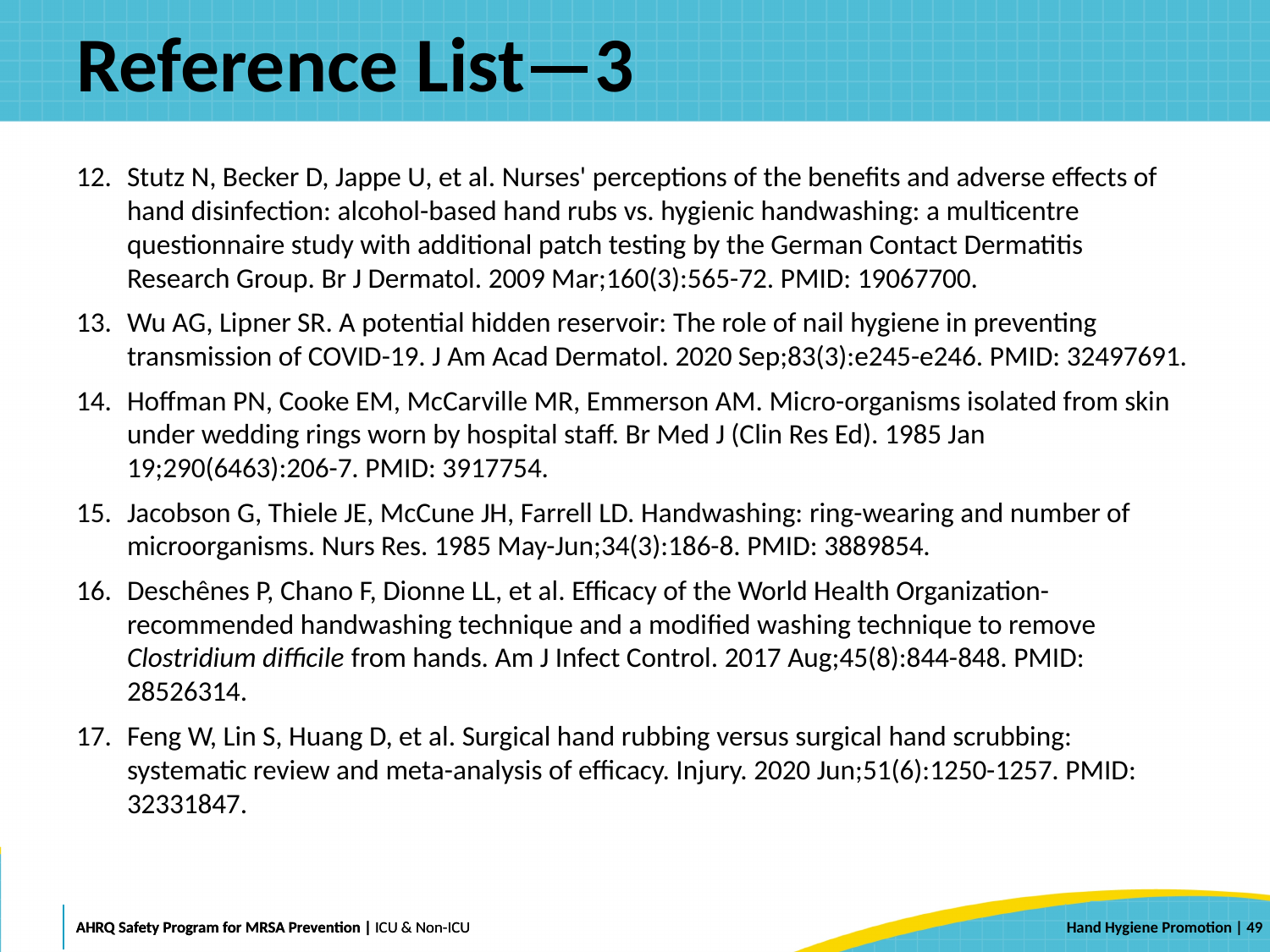

# Reference List—3
Stutz N, Becker D, Jappe U, et al. Nurses' perceptions of the benefits and adverse effects of hand disinfection: alcohol-based hand rubs vs. hygienic handwashing: a multicentre questionnaire study with additional patch testing by the German Contact Dermatitis Research Group. Br J Dermatol. 2009 Mar;160(3):565-72. PMID: 19067700.
Wu AG, Lipner SR. A potential hidden reservoir: The role of nail hygiene in preventing transmission of COVID-19. J Am Acad Dermatol. 2020 Sep;83(3):e245-e246. PMID: 32497691.
Hoffman PN, Cooke EM, McCarville MR, Emmerson AM. Micro-organisms isolated from skin under wedding rings worn by hospital staff. Br Med J (Clin Res Ed). 1985 Jan 19;290(6463):206-7. PMID: 3917754.
Jacobson G, Thiele JE, McCune JH, Farrell LD. Handwashing: ring-wearing and number of microorganisms. Nurs Res. 1985 May-Jun;34(3):186-8. PMID: 3889854.
Deschênes P, Chano F, Dionne LL, et al. Efficacy of the World Health Organization-recommended handwashing technique and a modified washing technique to remove Clostridium difficile from hands. Am J Infect Control. 2017 Aug;45(8):844-848. PMID: 28526314.
Feng W, Lin S, Huang D, et al. Surgical hand rubbing versus surgical hand scrubbing: systematic review and meta-analysis of efficacy. Injury. 2020 Jun;51(6):1250-1257. PMID: 32331847.
 | 49